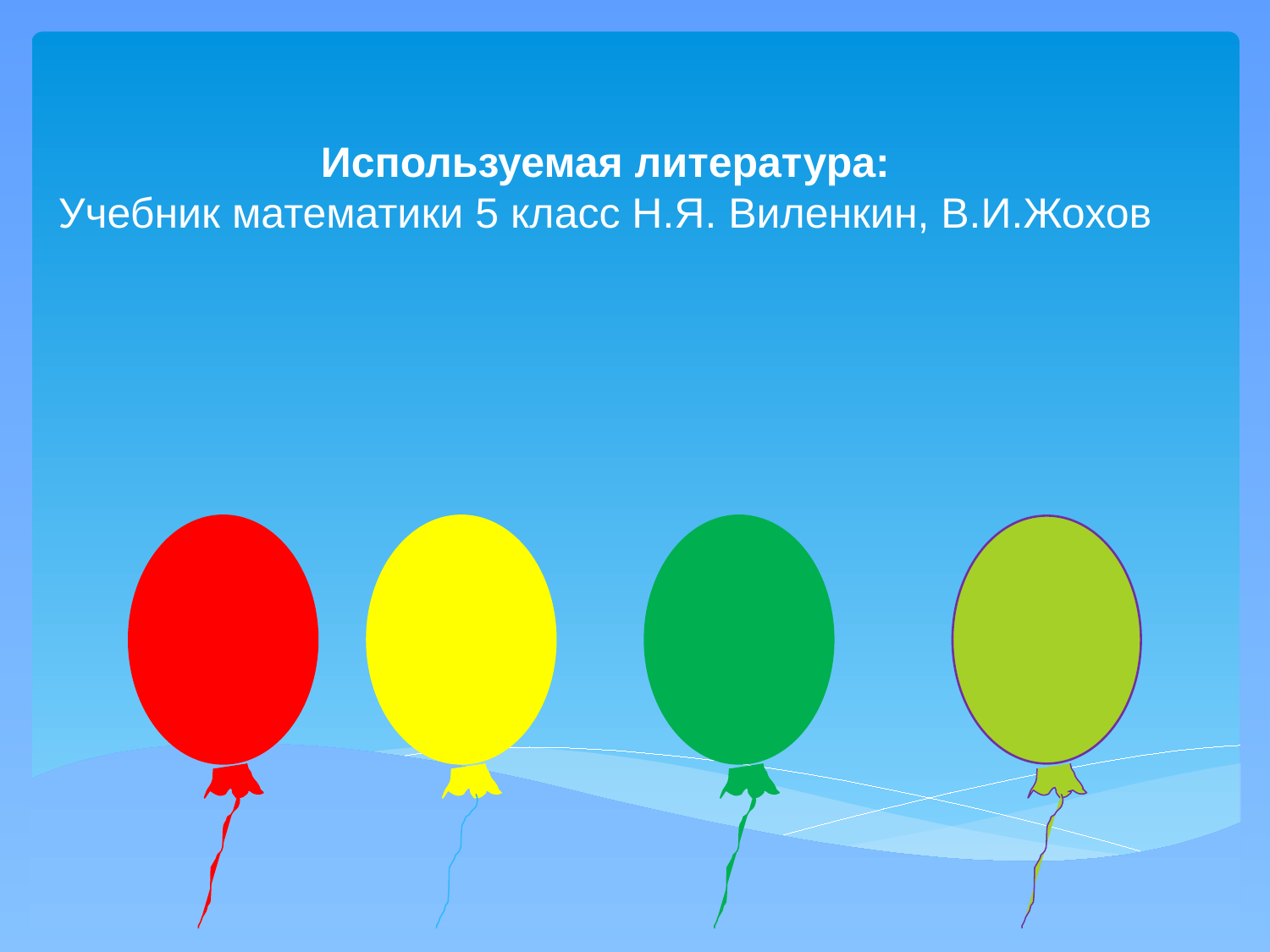

Используемая литература:
Учебник математики 5 класс Н.Я. Виленкин, В.И.Жохов
#